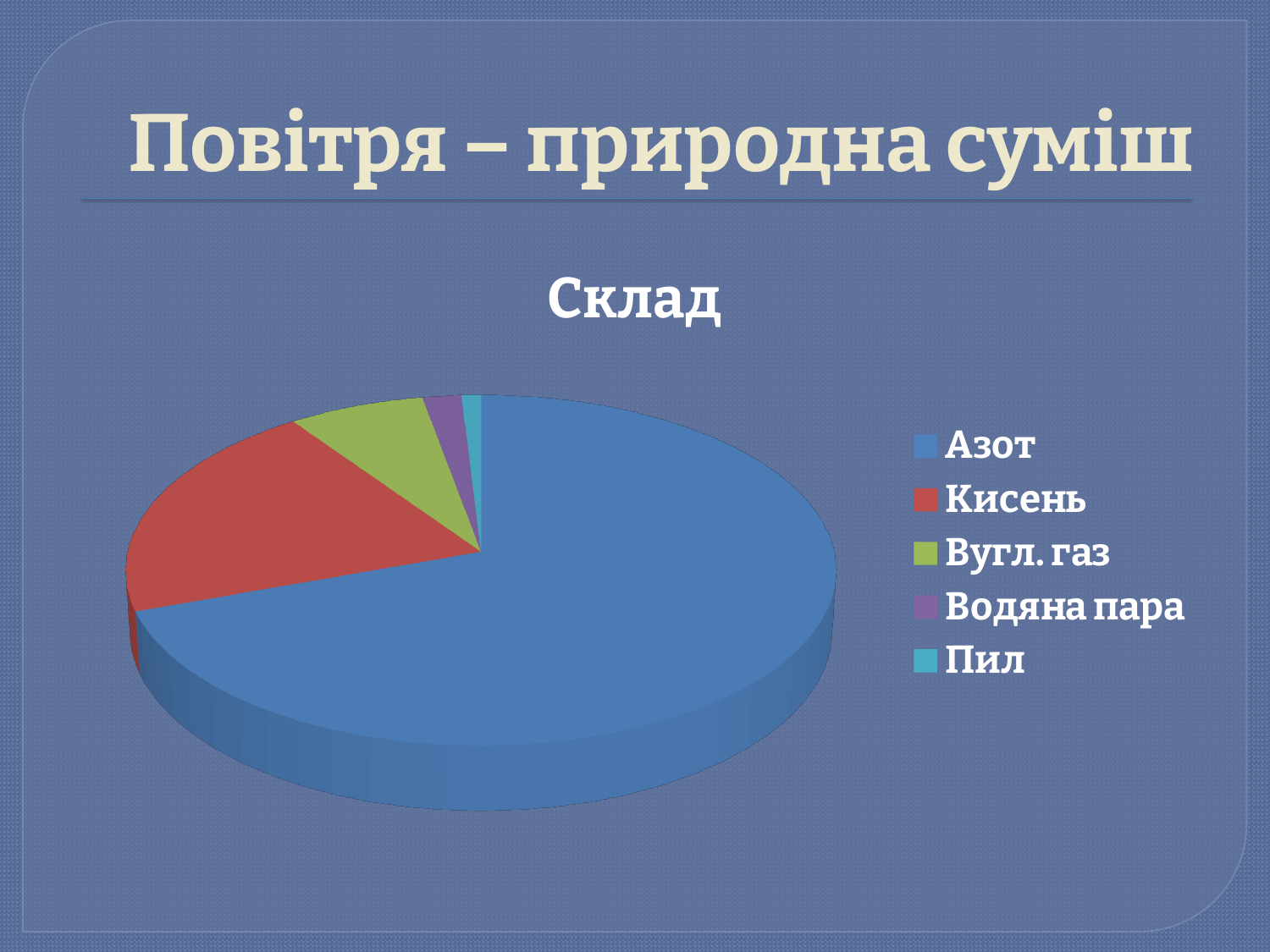

# Повітря – природна суміш

[unsupported chart]